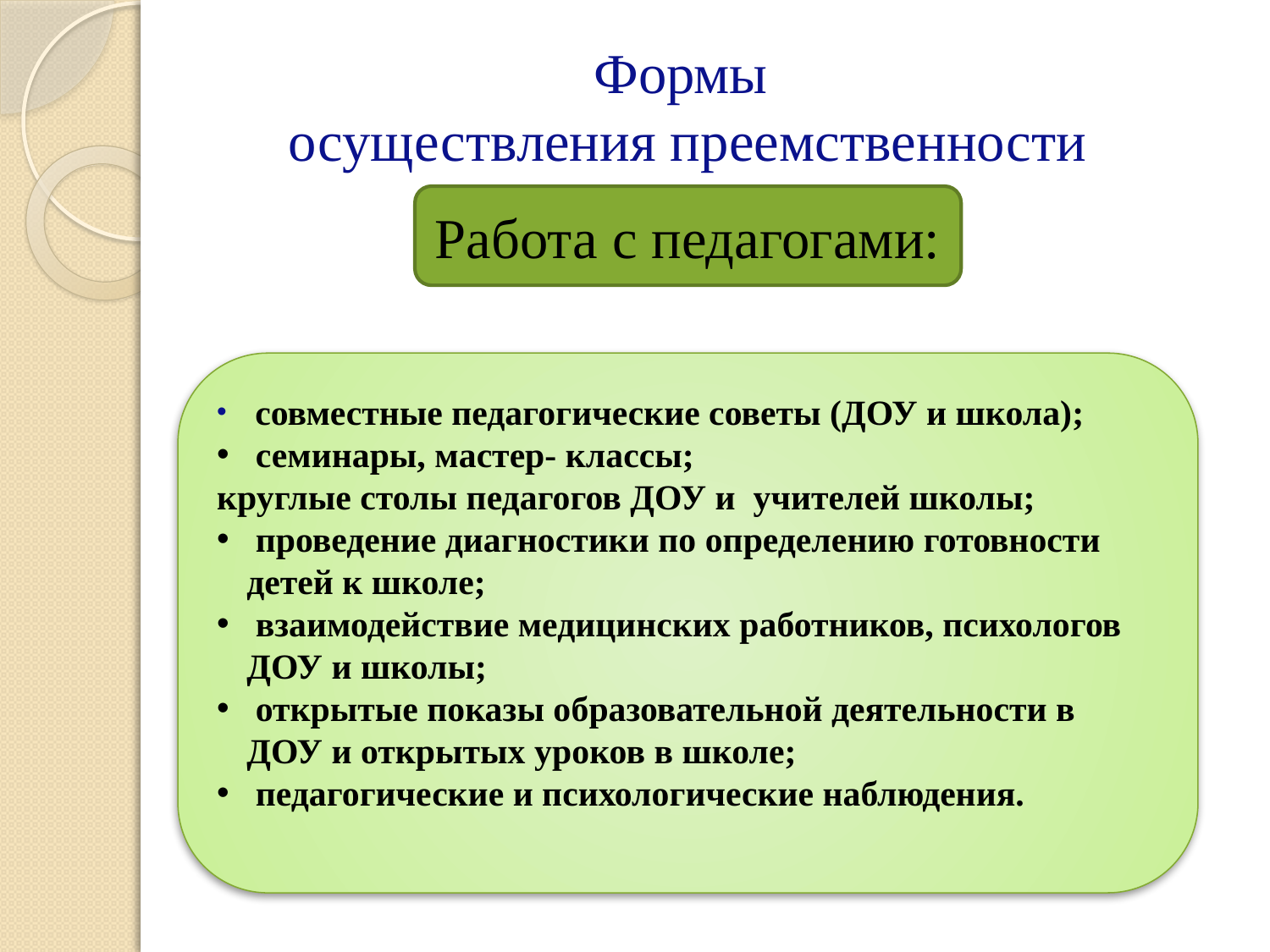

# Формы осуществления преемственности
Работа с педагогами:
 совместные педагогические советы (ДОУ и школа);
 семинары, мастер- классы;
круглые столы педагогов ДОУ и  учителей школы;
 проведение диагностики по определению готовности детей к школе;
 взаимодействие медицинских работников, психологов ДОУ и школы;
 открытые показы образовательной деятельности в ДОУ и открытых уроков в школе;
 педагогические и психологические наблюдения.